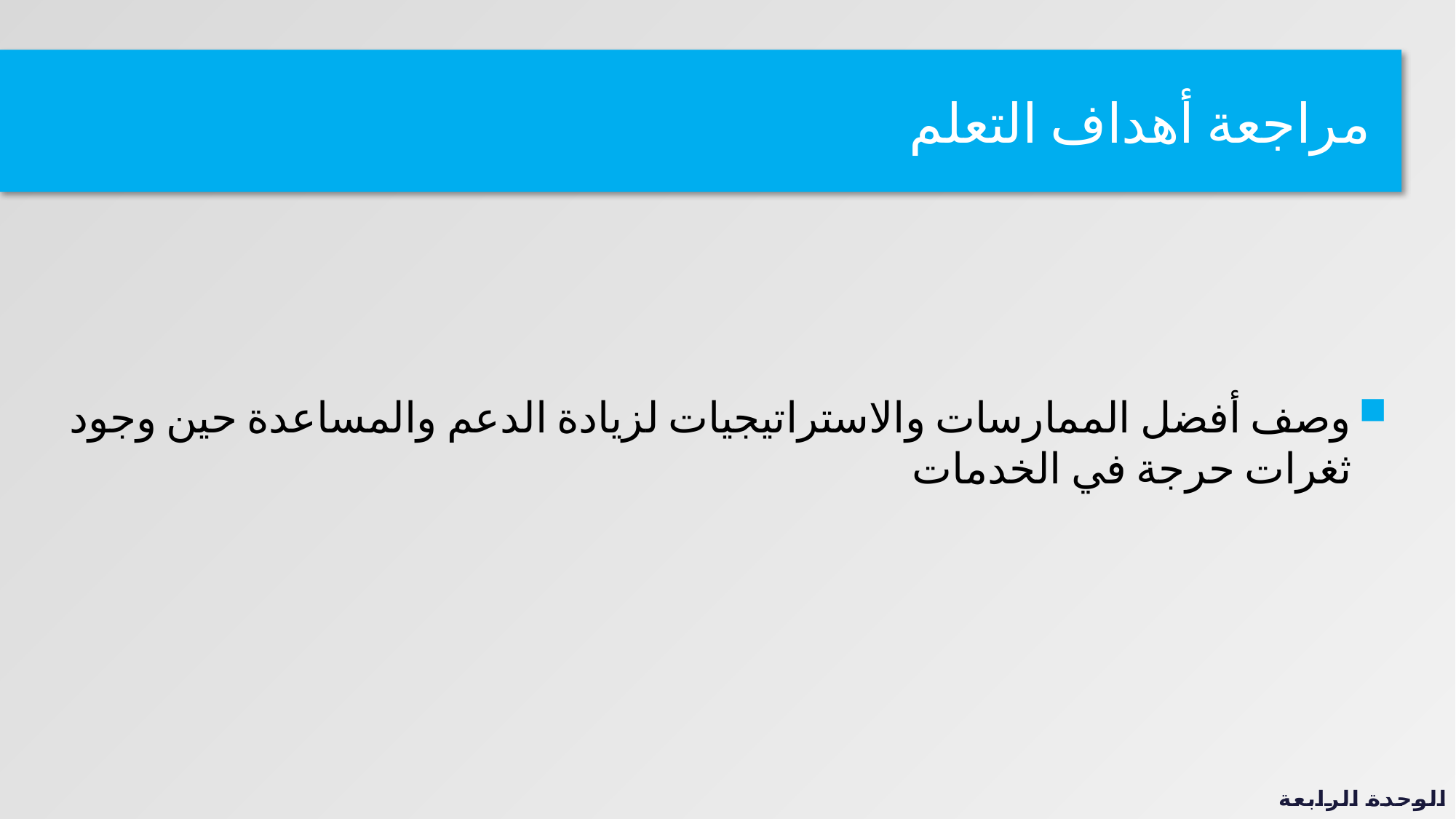

# مراجعة أهداف التعلم
وصف أفضل الممارسات والاستراتيجيات لزيادة الدعم والمساعدة حين وجود ثغرات حرجة في الخدمات
الوحدة الرابعة